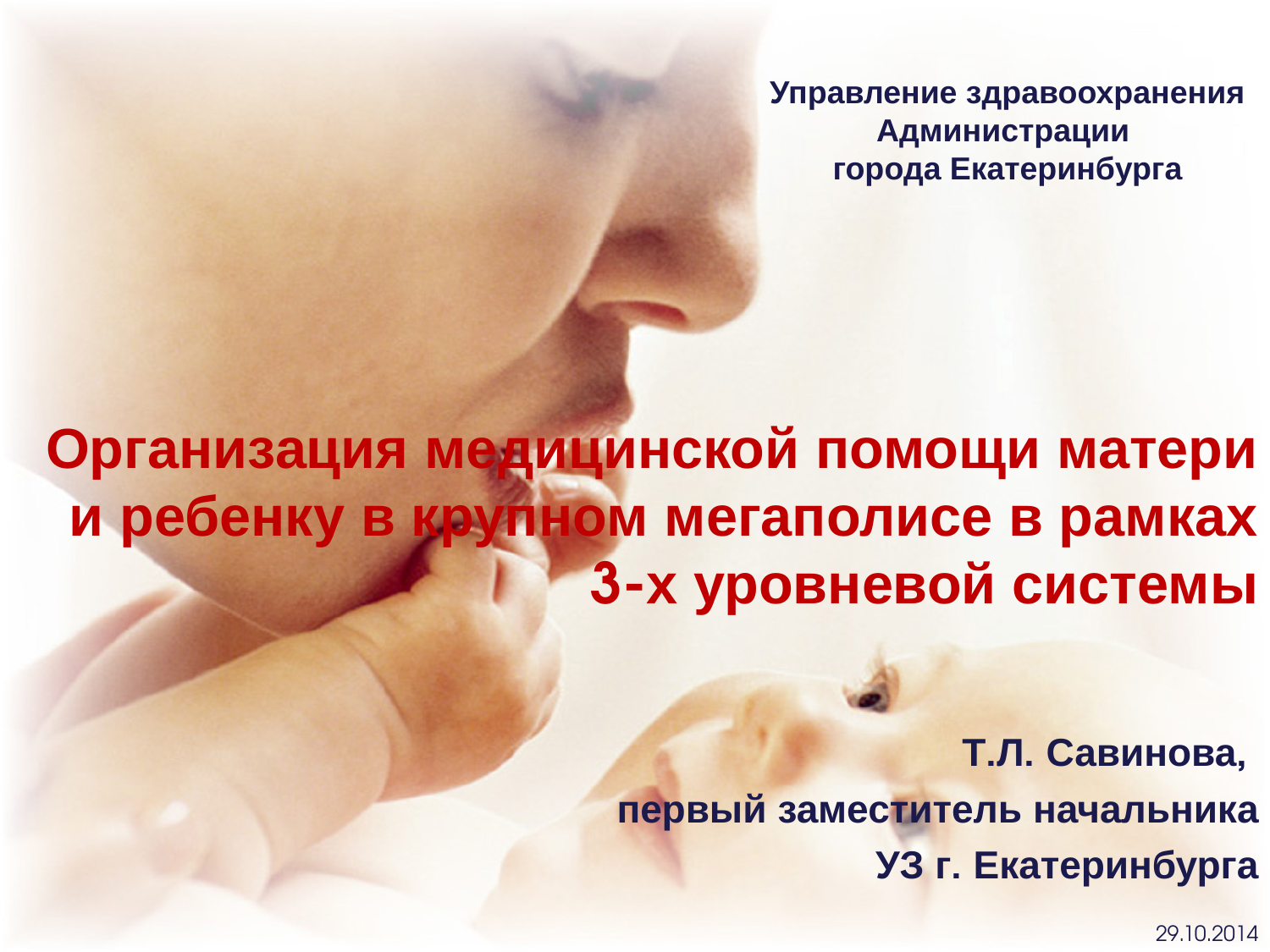

Управление здравоохранения Администрации
города Екатеринбурга
# Организация медицинской помощи матери и ребенку в крупном мегаполисе в рамках 3-х уровневой системы
Т.Л. Савинова,
первый заместитель начальника УЗ г. Екатеринбурга

29.10.2014